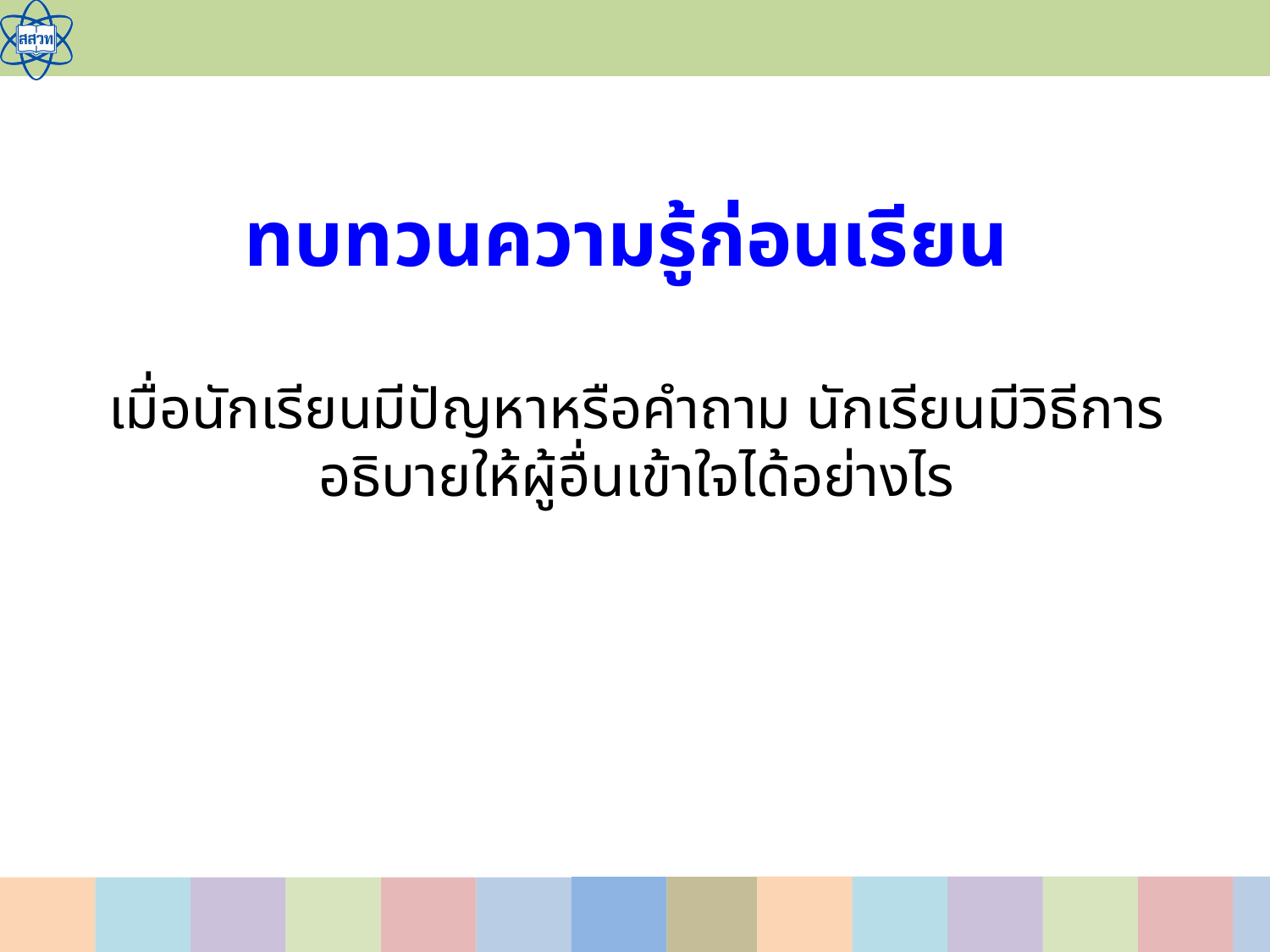

# ทบทวนความรู้ก่อนเรียน
เมื่อนักเรียนมีปัญหาหรือคำถาม นักเรียนมีวิธีการอธิบายให้ผู้อื่นเข้าใจได้อย่างไร